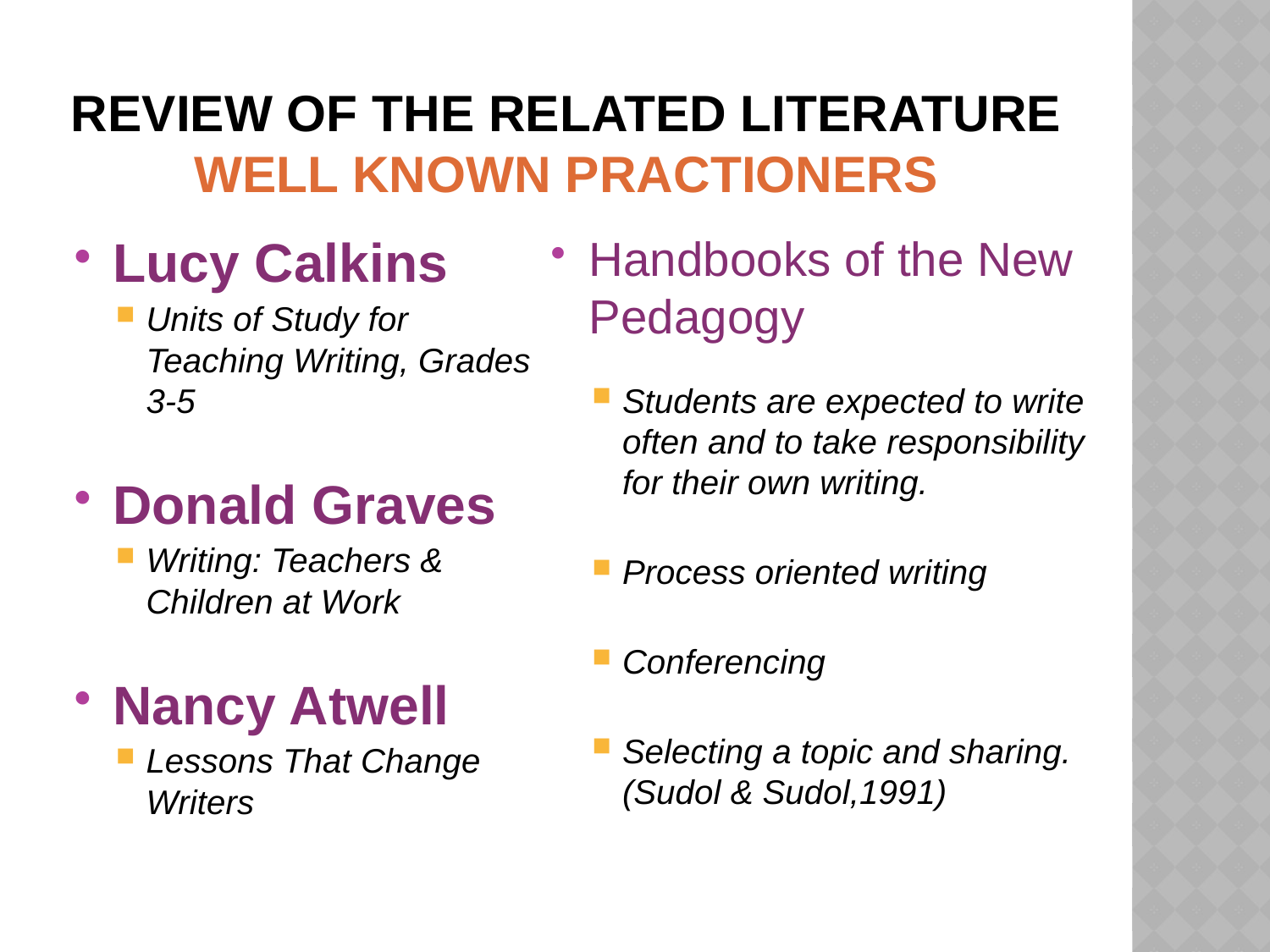

# Review of the related literature well known Practioners
Lucy Calkins
Units of Study for Teaching Writing, Grades 3-5

Donald Graves
Writing: Teachers & Children at Work

Nancy Atwell
Lessons That Change Writers

Handbooks of the New Pedagogy

Students are expected to write often and to take responsibility for their own writing.

Process oriented writing

Conferencing

Selecting a topic and sharing.(Sudol & Sudol,1991)